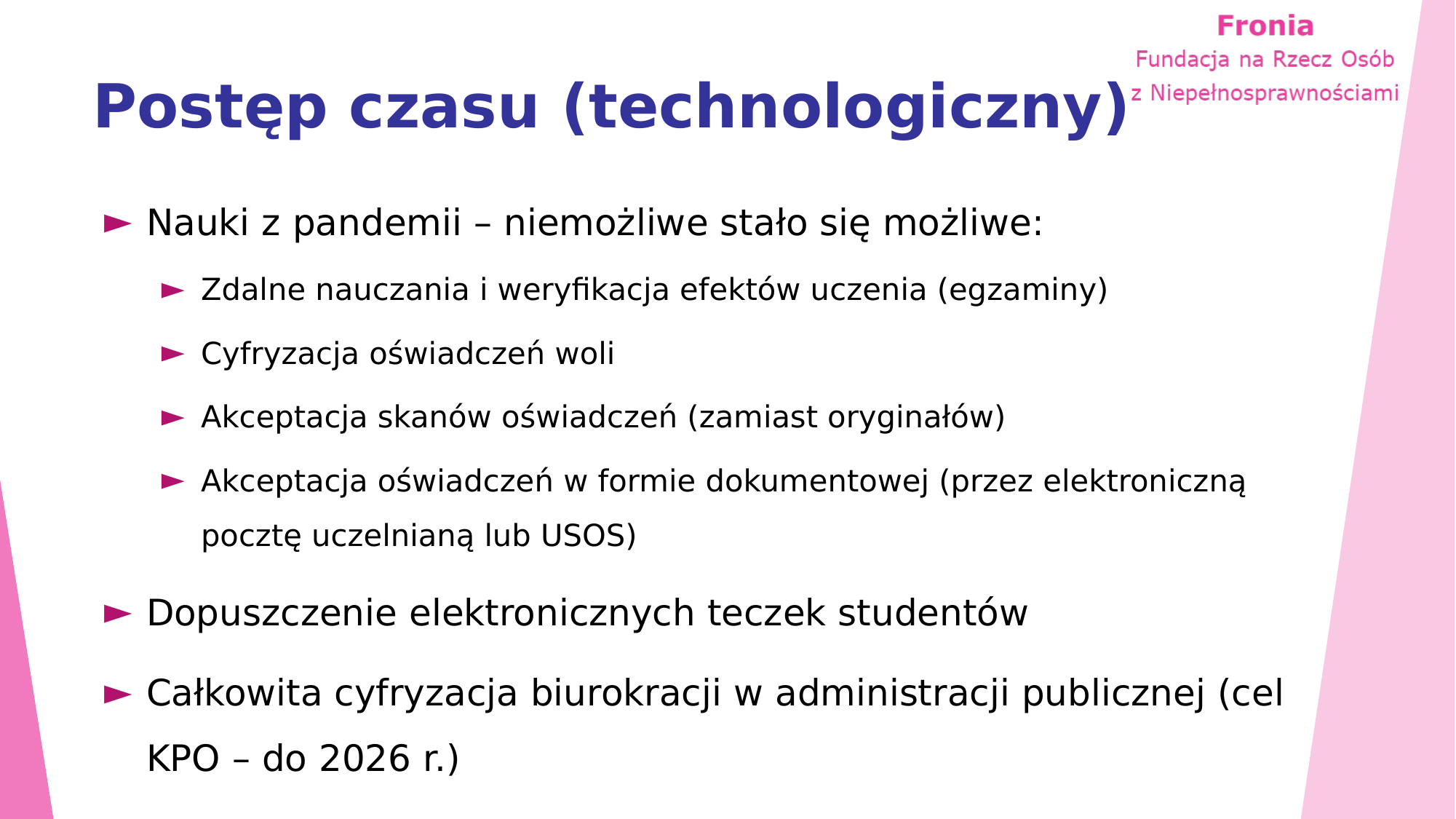

# Postęp czasu (technologiczny)
Nauki z pandemii – niemożliwe stało się możliwe:
Zdalne nauczania i weryfikacja efektów uczenia (egzaminy)
Cyfryzacja oświadczeń woli
Akceptacja skanów oświadczeń (zamiast oryginałów)
Akceptacja oświadczeń w formie dokumentowej (przez elektroniczną pocztę uczelnianą lub USOS)
Dopuszczenie elektronicznych teczek studentów
Całkowita cyfryzacja biurokracji w administracji publicznej (cel KPO – do 2026 r.)